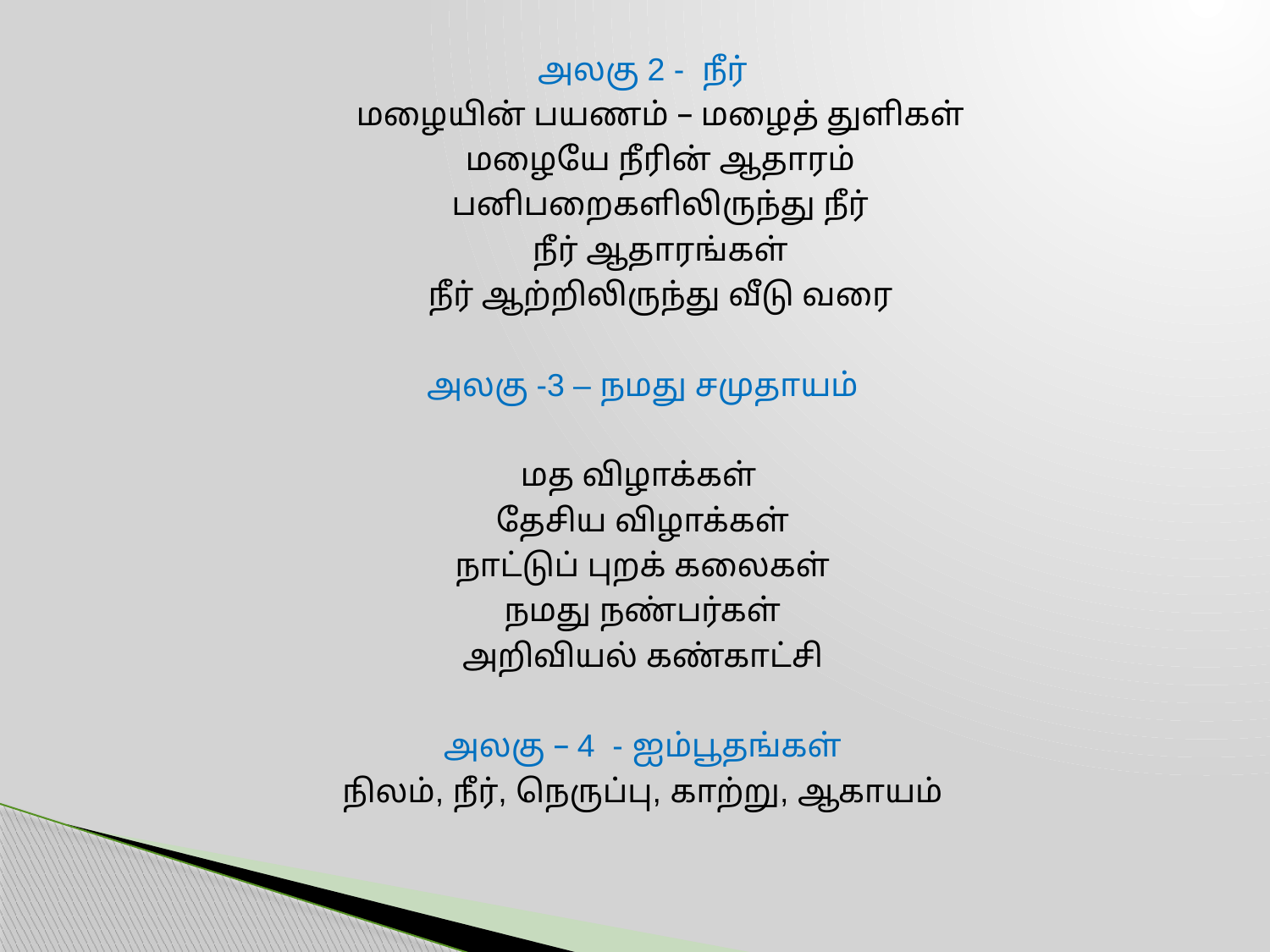

அலகு 2 -  நீர்
	மழையின் பயணம் – மழைத் துளிகள்
	மழையே நீரின் ஆதாரம்
	பனிபறைகளிலிருந்து நீர்
	நீர் ஆதாரங்கள்
	நீர் ஆற்றிலிருந்து வீடு வரை

அலகு -3 – நமது சமுதாயம்

மத விழாக்கள்
தேசிய விழாக்கள்
நாட்டுப் புறக் கலைகள்
நமது நண்பர்கள்
அறிவியல் கண்காட்சி

அலகு – 4  - ஐம்பூதங்கள்
நிலம், நீர், நெருப்பு, காற்று, ஆகாயம்